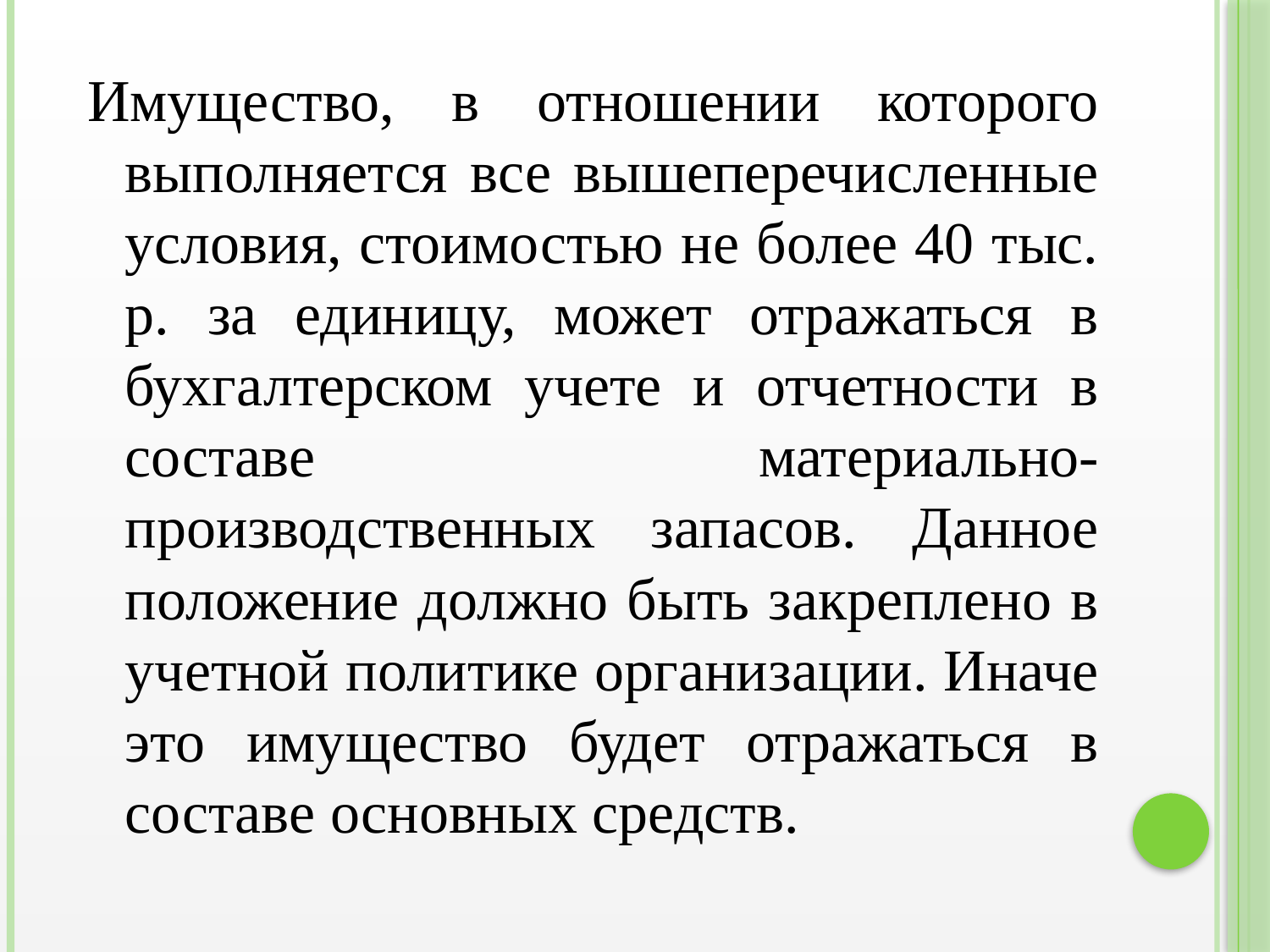

Имущество, в отношении которого выполняется все вышеперечисленные условия, стоимостью не более 40 тыс. р. за единицу, может отражаться в бухгалтерском учете и отчетности в составе материально-производственных запасов. Данное положение должно быть закреплено в учетной политике организации. Иначе это имущество будет отражаться в составе основных средств.